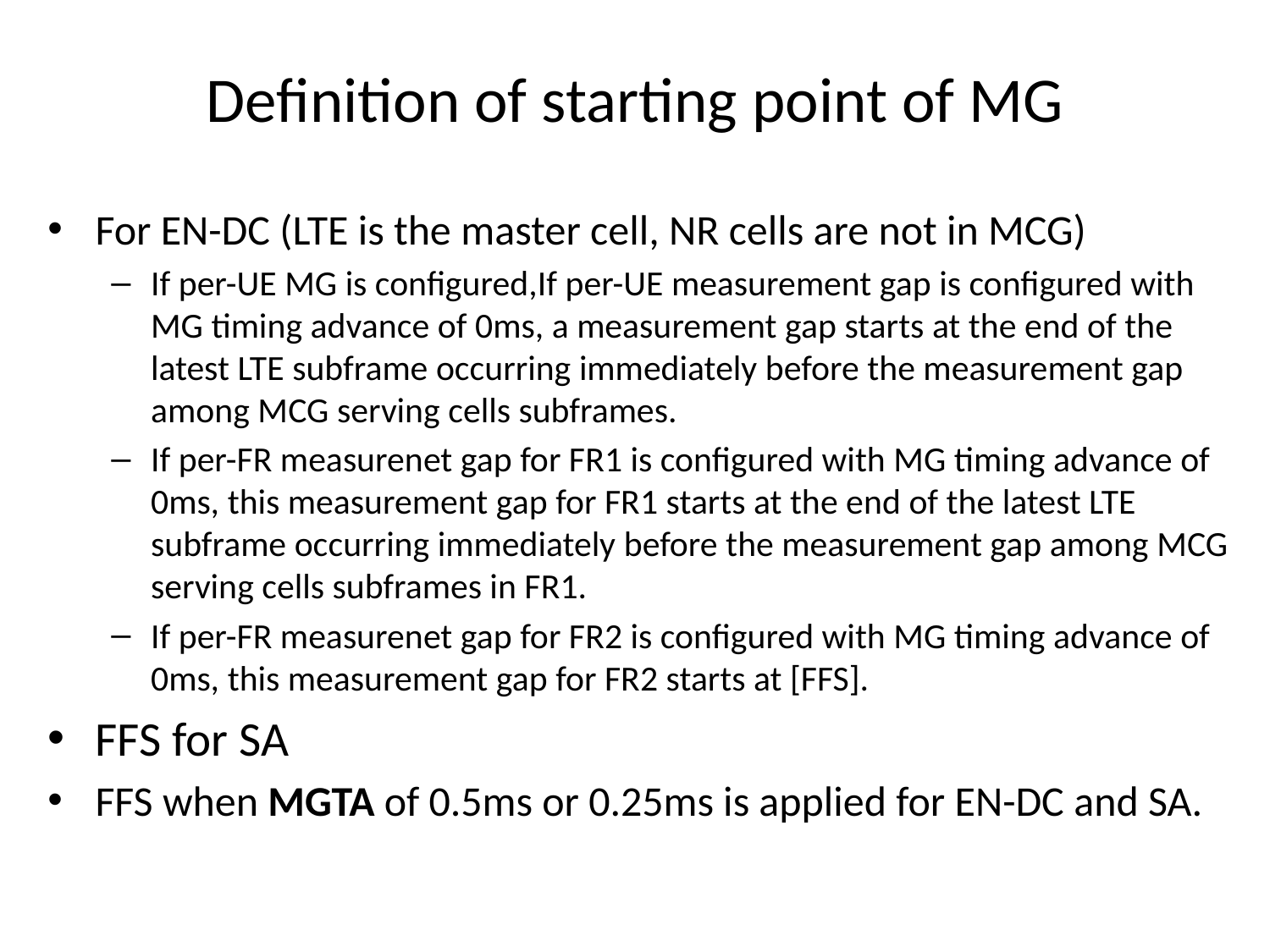

# Definition of starting point of MG
For EN-DC (LTE is the master cell, NR cells are not in MCG)
If per-UE MG is configured,If per-UE measurement gap is configured with MG timing advance of 0ms, a measurement gap starts at the end of the latest LTE subframe occurring immediately before the measurement gap among MCG serving cells subframes.
If per-FR measurenet gap for FR1 is configured with MG timing advance of 0ms, this measurement gap for FR1 starts at the end of the latest LTE subframe occurring immediately before the measurement gap among MCG serving cells subframes in FR1.
If per-FR measurenet gap for FR2 is configured with MG timing advance of 0ms, this measurement gap for FR2 starts at [FFS].
FFS for SA
FFS when MGTA of 0.5ms or 0.25ms is applied for EN-DC and SA.

6